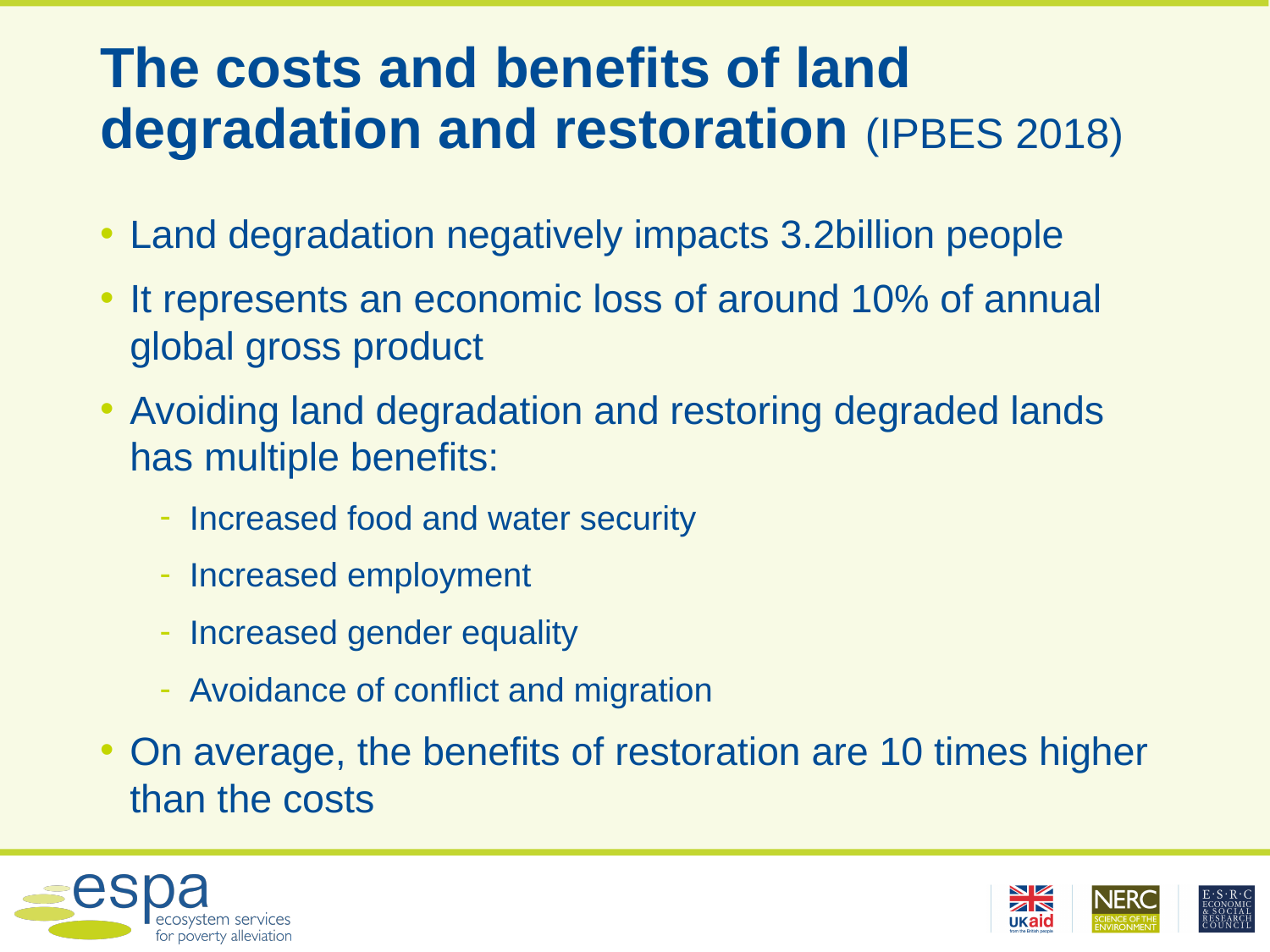

# The costs and benefits of land degradation and restoration (IPBES 2018)
Land degradation negatively impacts 3.2billion people
It represents an economic loss of around 10% of annual global gross product
Avoiding land degradation and restoring degraded lands has multiple benefits:
Increased food and water security
Increased employment
Increased gender equality
Avoidance of conflict and migration
On average, the benefits of restoration are 10 times higher than the costs